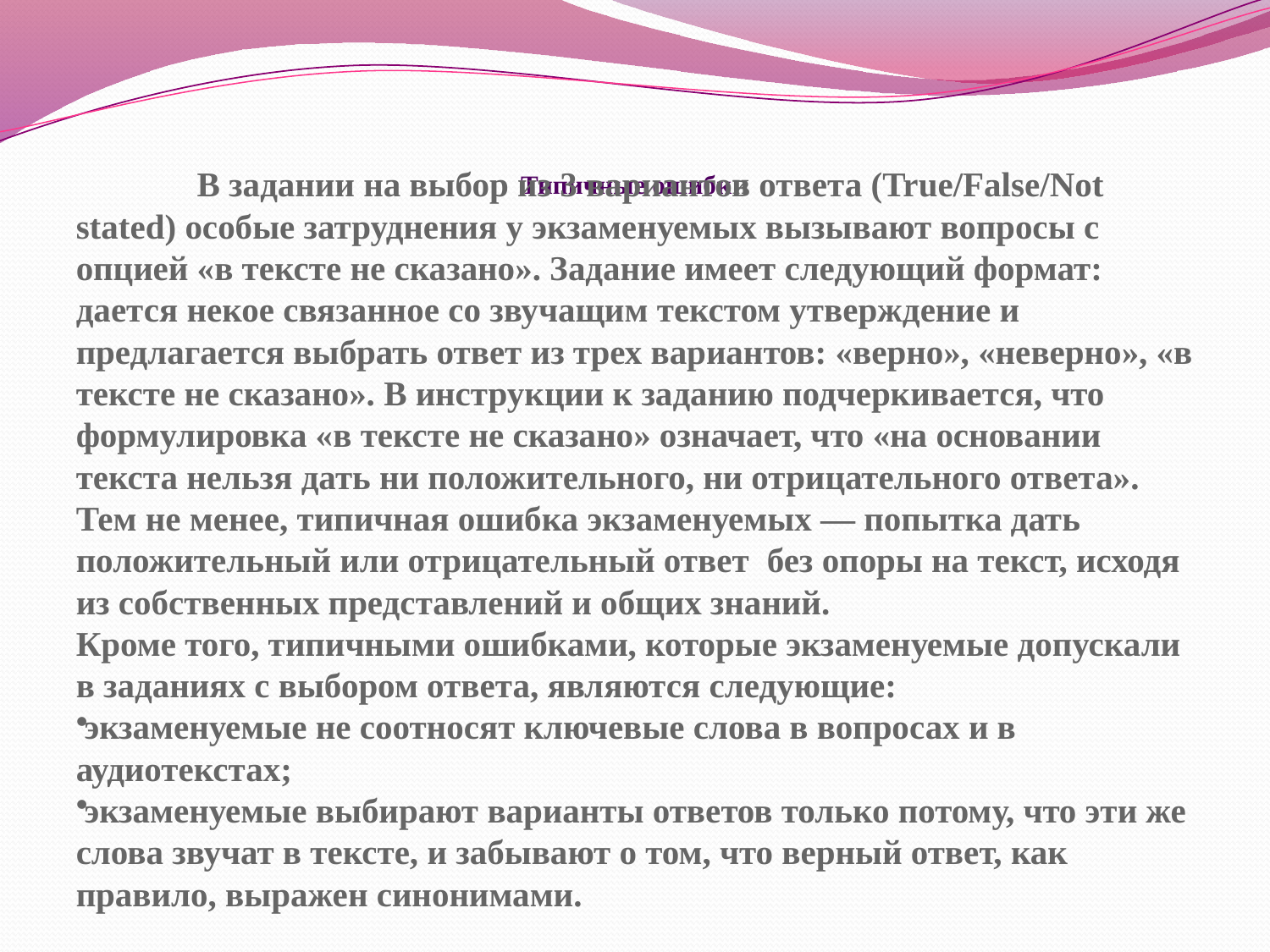

# Типичные ошибки
             В задании на выбор из 3 вариантов ответа (True/False/Not stated) особые затруднения у экзаменуемых вызывают вопросы с опцией «в тексте не сказано». Задание имеет следующий формат: дается некое связанное со звучащим текстом утверждение и предлагается выбрать ответ из трех вариантов: «верно», «неверно», «в тексте не сказано». В инструкции к заданию подчеркивается, что формулировка «в тексте не сказано» означает, что «на основании текста нельзя дать ни положительного, ни отрицательного ответа».
Тем не менее, типичная ошибка экзаменуемых — попытка дать положительный или отрицательный ответ  без опоры на текст, исходя из собственных представлений и общих знаний.
Кроме того, типичными ошибками, которые экзаменуемые допускали в заданиях с выбором ответа, являются следующие:
экзаменуемые не соотносят ключевые слова в вопросах и в аудиотекстах;
экзаменуемые выбирают варианты ответов только потому, что эти же слова звучат в тексте, и забывают о том, что верный ответ, как правило, выражен синонимами.